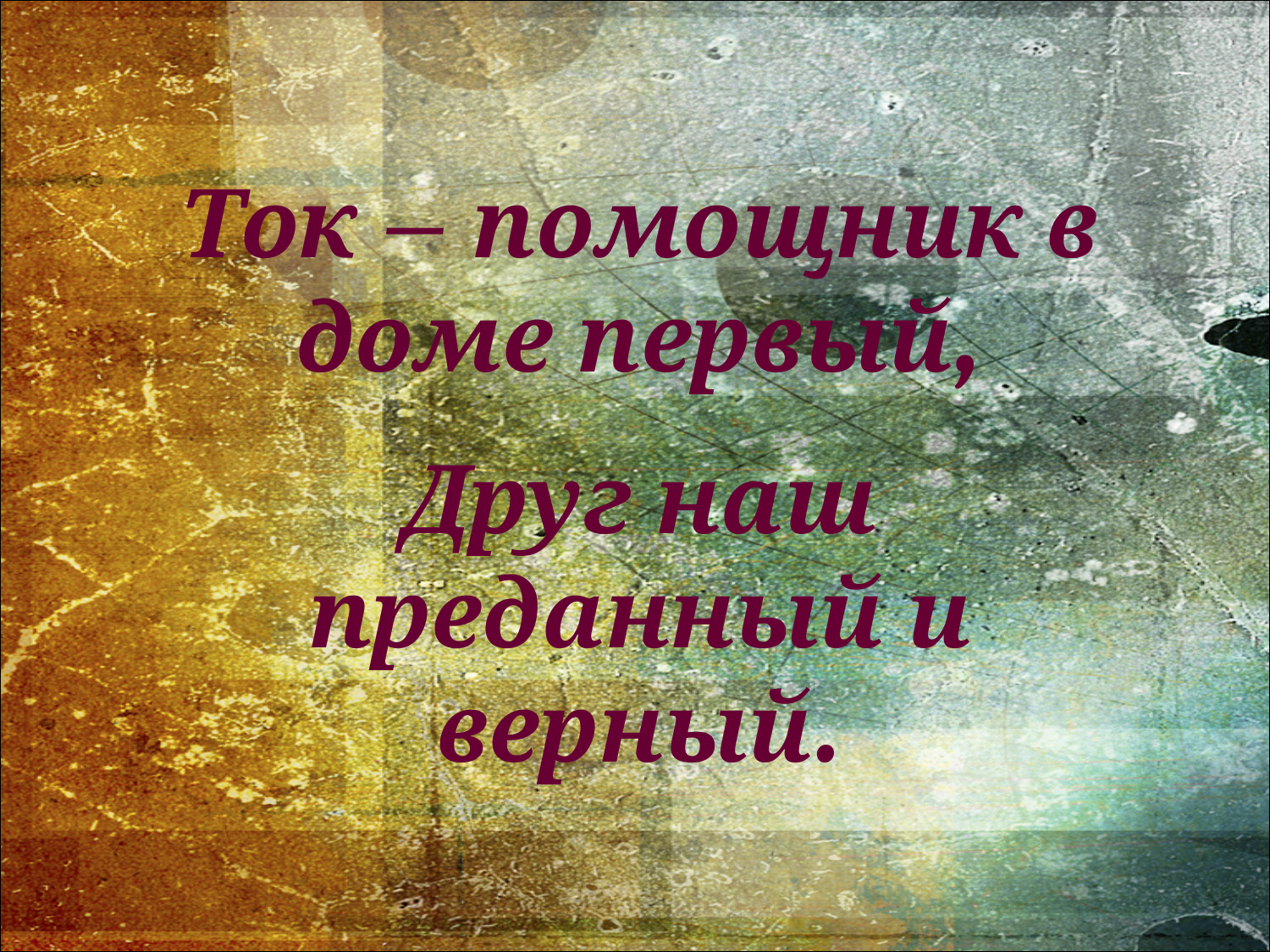

#
Ток – помощник в доме первый,
Друг наш преданный и верный.